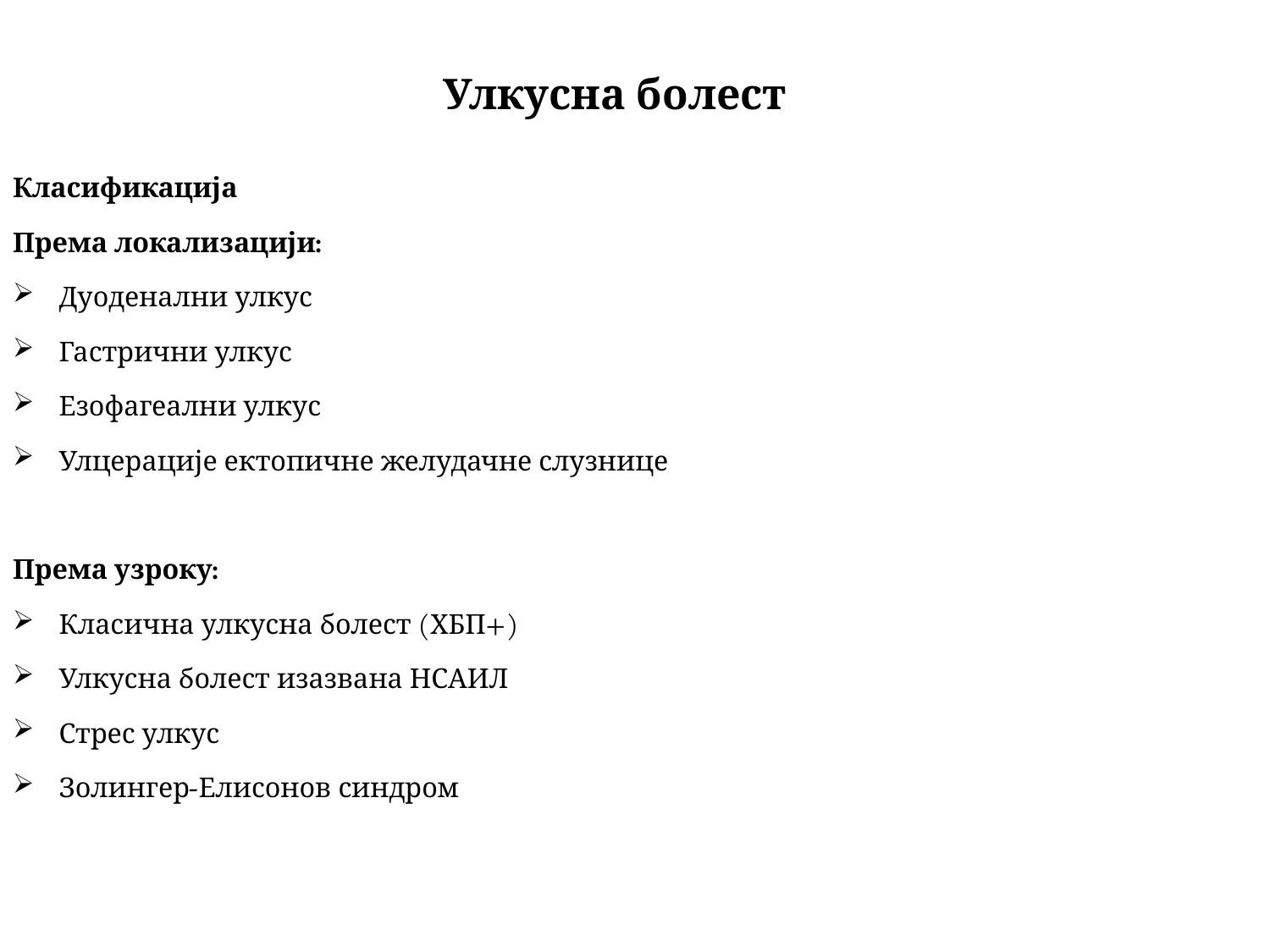

# Улкусна болест
Класификација
Према локализацији:
Дуоденални улкус
Гастрични улкус
Езофагеални улкус
Улцерације ектопичне желудачне слузнице

Према узроку:
Класична улкусна болест (ХБП+)
Улкусна болест изазвана НСАИЛ
Стрес улкус
Золингер-Елисонов синдром